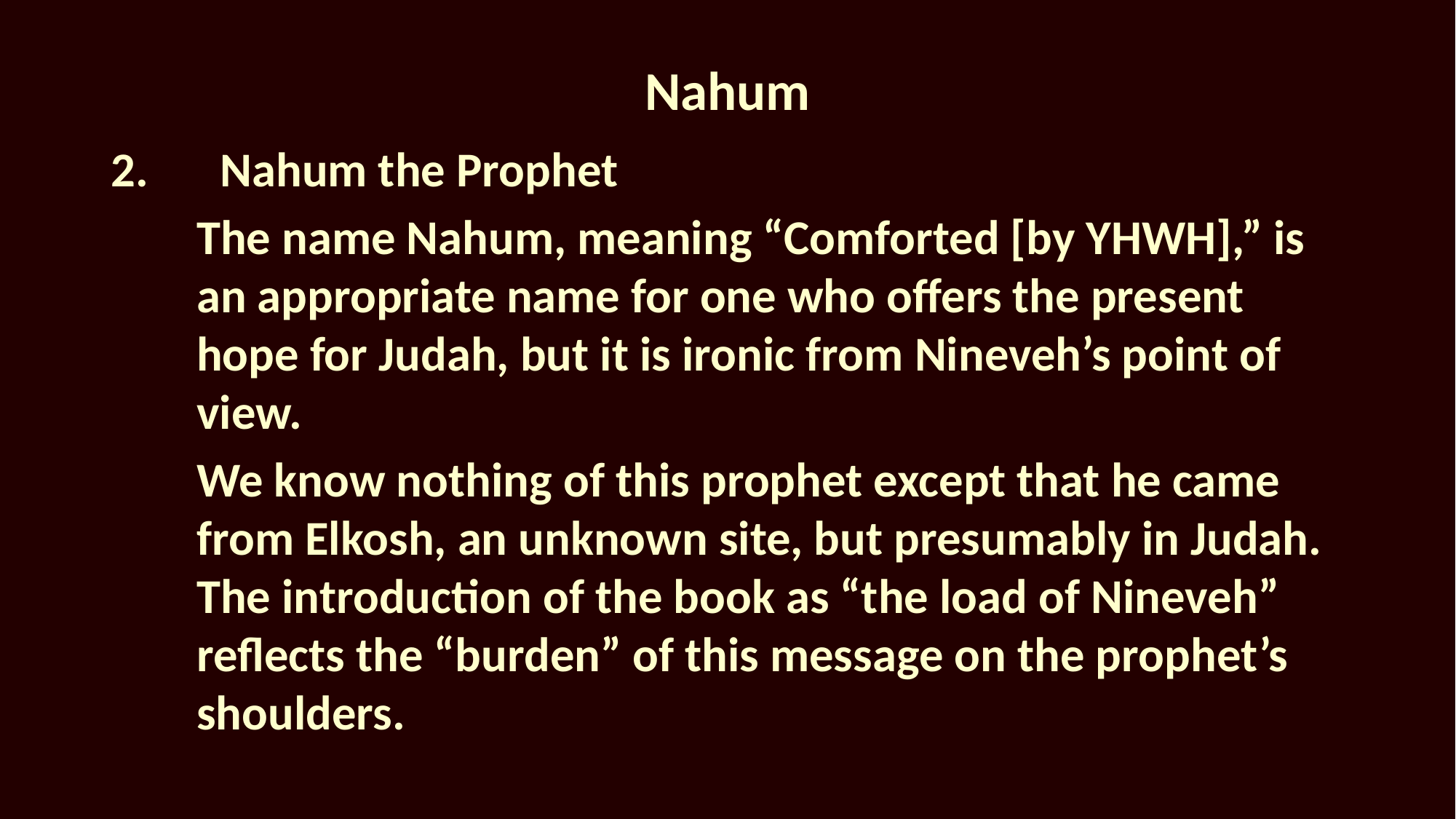

# Nahum
2.	Nahum the Prophet
The name Nahum, meaning “Comforted [by YHWH],” is an appropriate name for one who offers the present hope for Judah, but it is ironic from Nineveh’s point of view.
We know nothing of this prophet except that he came from Elkosh, an unknown site, but presumably in Judah. The introduction of the book as “the load of Nineveh” reflects the “burden” of this message on the prophet’s shoulders.